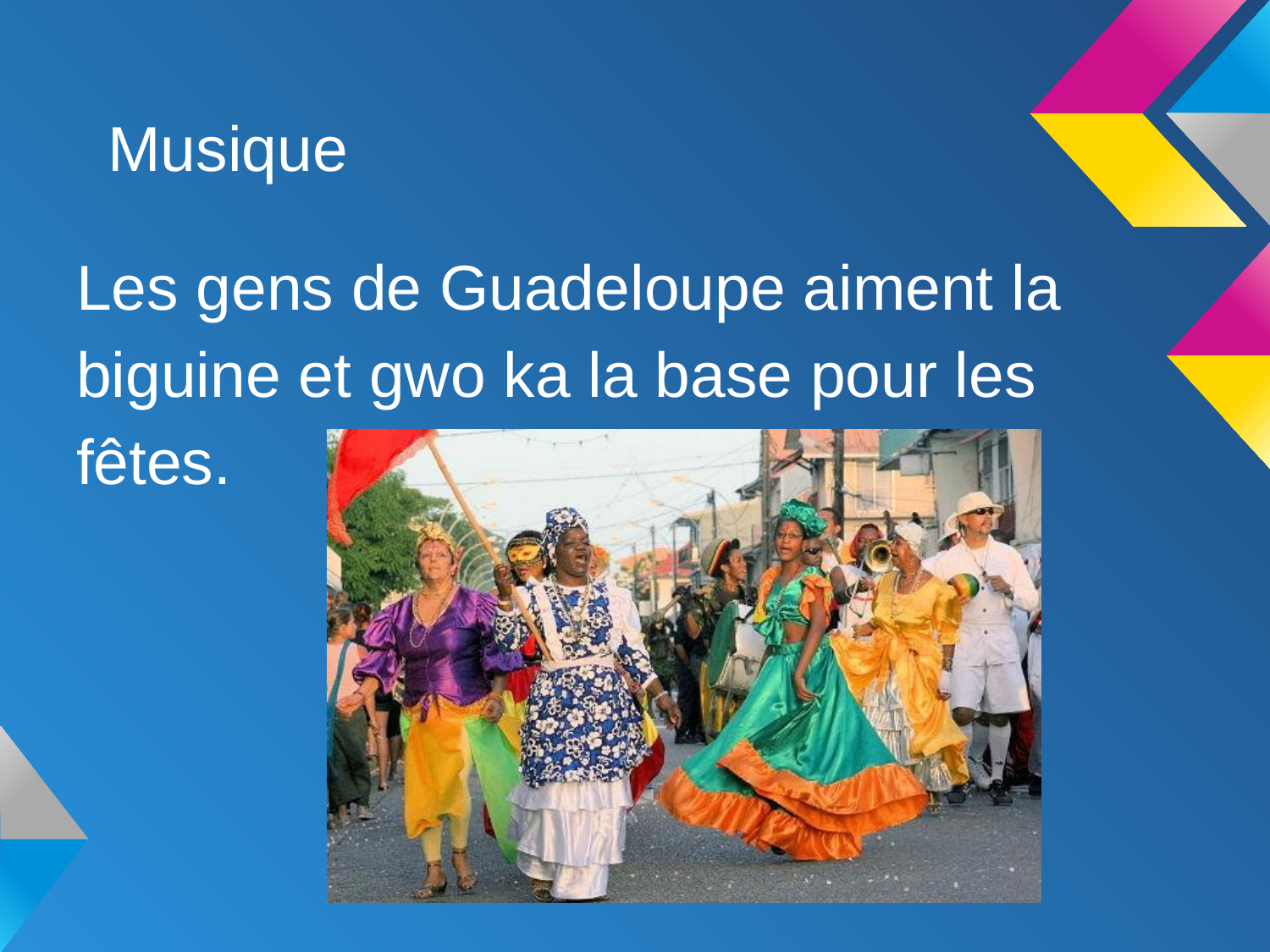

# Musique
Les gens de Guadeloupe aiment la biguine et gwo ka la base pour les fêtes.